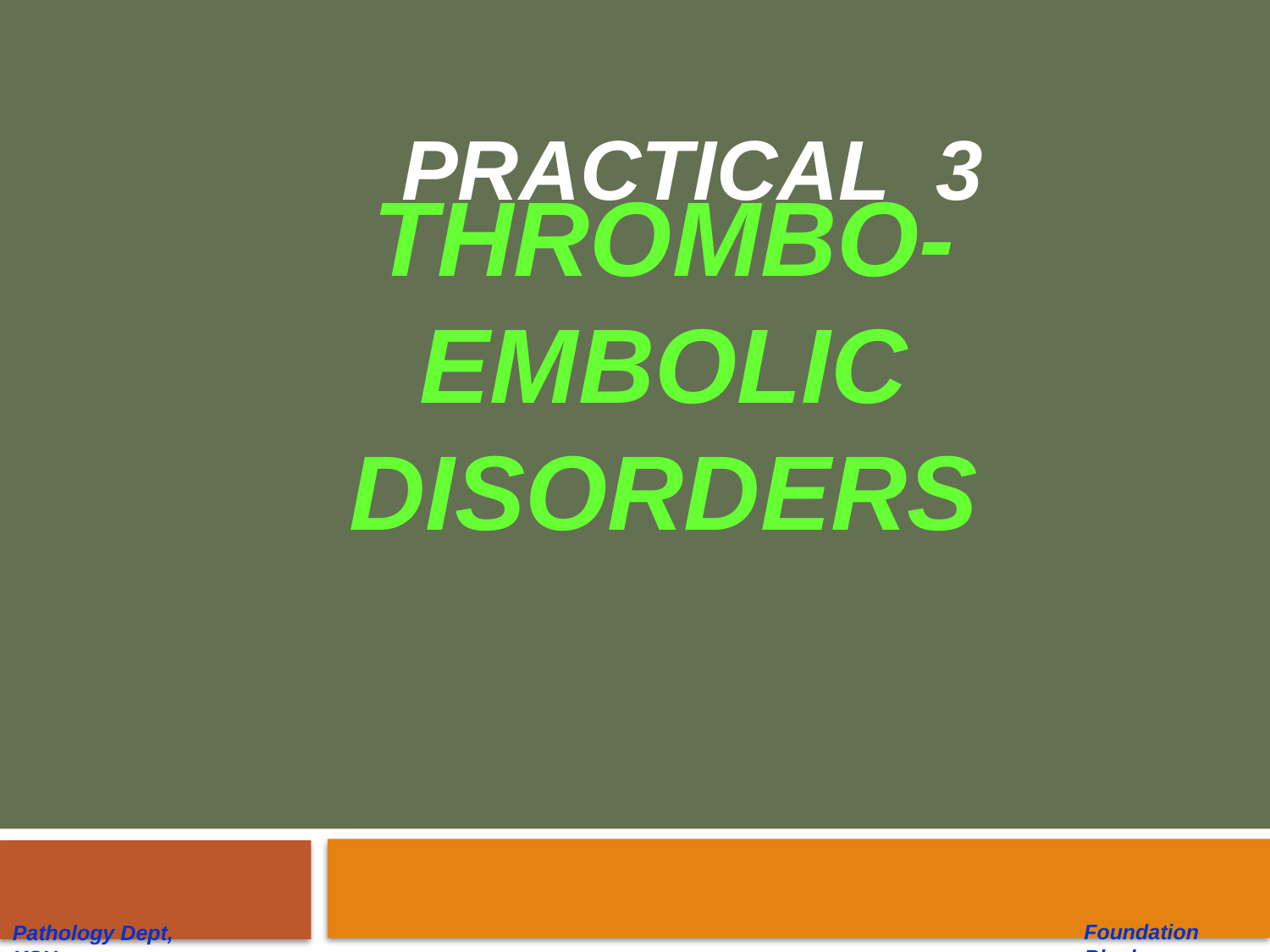

PRACTICAL  3
# THROMBO-EMBOLIC Disorders
Foundation Block
Pathology Dept, KSU